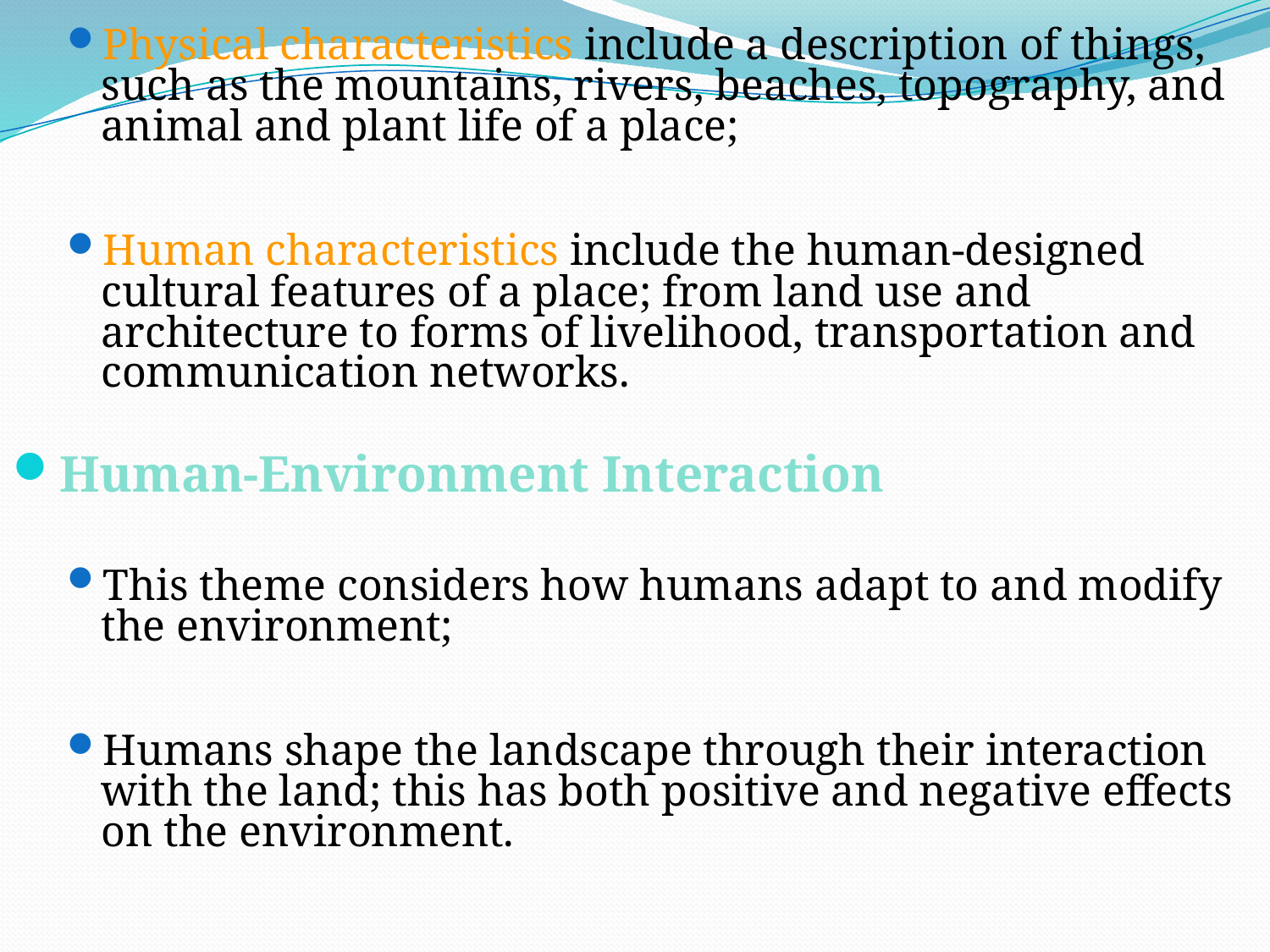

Physical characteristics include a description of things, such as the mountains, rivers, beaches, topography, and animal and plant life of a place;

Human characteristics include the human-designed cultural features of a place; from land use and architecture to forms of livelihood, transportation and communication networks.

Human-Environment Interaction

This theme considers how humans adapt to and modify the environment;

Humans shape the landscape through their interaction with the land; this has both positive and negative effects on the environment.